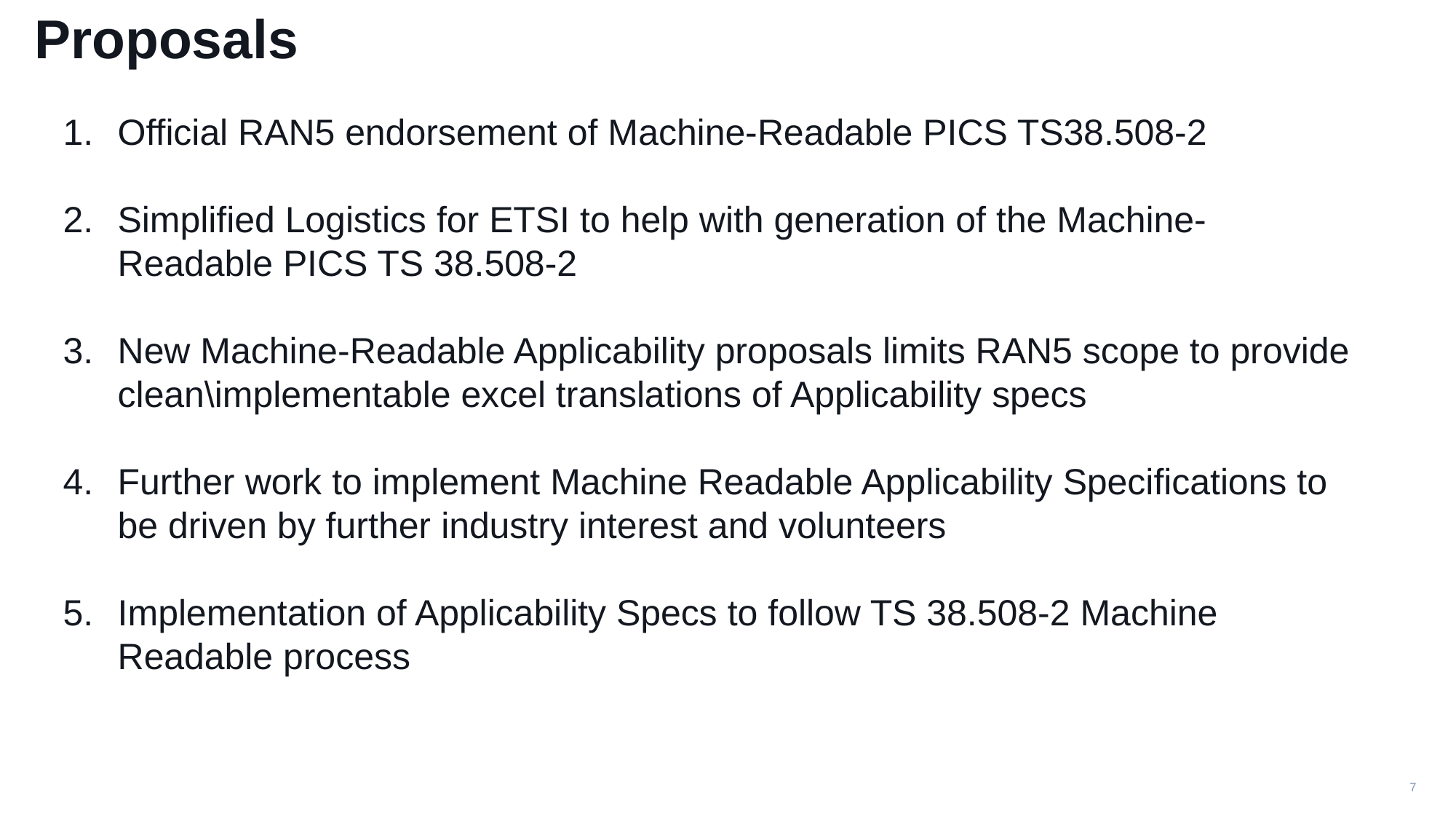

Proposals
Official RAN5 endorsement of Machine-Readable PICS TS38.508-2

Simplified Logistics for ETSI to help with generation of the Machine-Readable PICS TS 38.508-2

New Machine-Readable Applicability proposals limits RAN5 scope to provide clean\implementable excel translations of Applicability specs

Further work to implement Machine Readable Applicability Specifications to be driven by further industry interest and volunteers

Implementation of Applicability Specs to follow TS 38.508-2 Machine Readable process